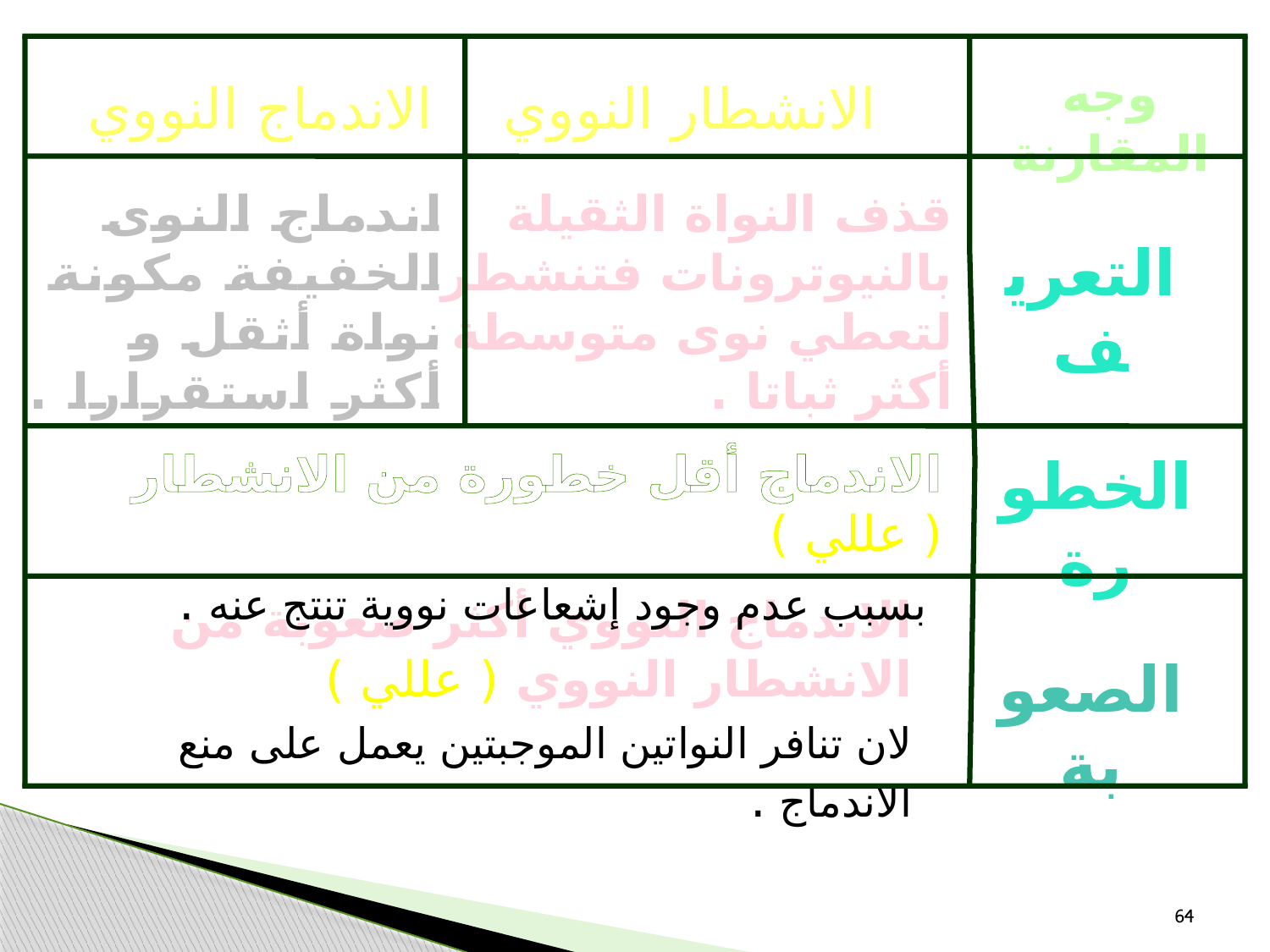

وجه المقارنة
الاندماج النووي
الانشطار النووي

اندماج النوى الخفيفة مكونة نواة أثقل و أكثر استقرارا .
قذف النواة الثقيلة بالنيوترونات فتنشطر لتعطي نوى متوسطة أكثر ثباتا .
التعريف

الاندماج أقل خطورة من الانشطار ( عللي )
 بسبب عدم وجود إشعاعات نووية تنتج عنه .
الخطورة

الاندماج النووي أكثر صعوبة من الانشطار النووي ( عللي )
لان تنافر النواتين الموجبتين يعمل على منع الاندماج .
الصعوبة

64